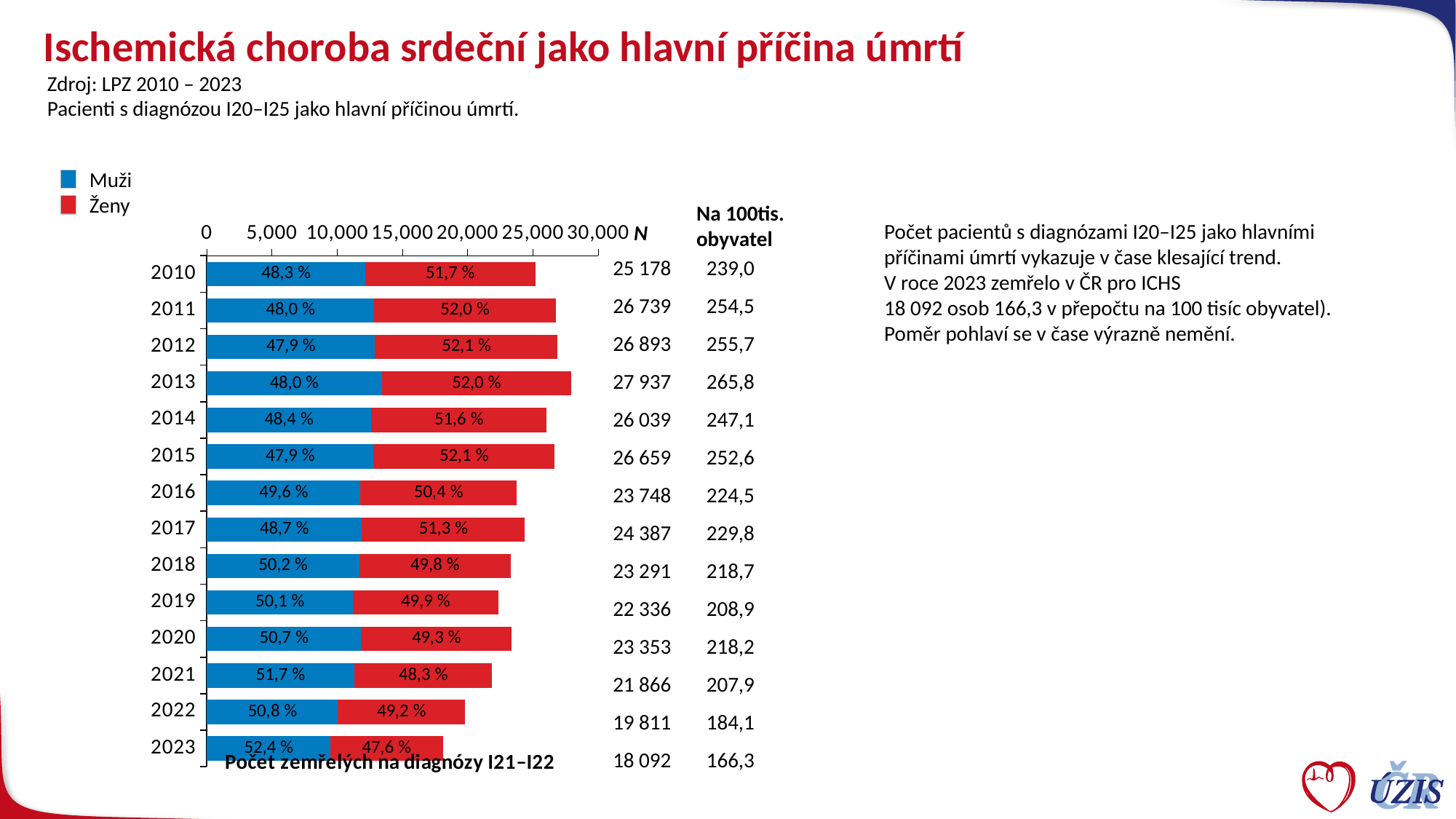

# Ischemická choroba srdeční jako hlavní příčina úmrtí
Zdroj: LPZ 2010 – 2023
Pacienti s diagnózou I20–I25 jako hlavní příčinou úmrtí.

### Chart

| Category | Muži | Ženy |
|---|---|---|
| 2010 | 12153.0 | 13025.0 |
| 2011 | 12844.0 | 13895.0 |
| 2012 | 12886.0 | 14007.0 |
| 2013 | 13412.0 | 14525.0 |
| 2014 | 12603.0 | 13436.0 |
| 2015 | 12777.0 | 13882.0 |
| 2016 | 11787.0 | 11961.0 |
| 2017 | 11882.0 | 12505.0 |
| 2018 | 11690.0 | 11601.0 |
| 2019 | 11197.0 | 11139.0 |
| 2020 | 11845.0 | 11508.0 |
| 2021 | 11308.0 | 10558.0 |
| 2022 | 10056.0 | 9755.0 |
| 2023 | 9484.0 | 8608.0 |
Muži
Ženy

Na 100tis. obyvatel
Počet pacientů s diagnózami I20–I25 jako hlavními
příčinami úmrtí vykazuje v čase klesající trend.
V roce 2023 zemřelo v ČR pro ICHS
18 092 osob 166,3 v přepočtu na 100 tisíc obyvatel).
Poměr pohlaví se v čase výrazně nemění.
N
| 25 178 | 239,0 |
| --- | --- |
| 26 739 | 254,5 |
| 26 893 | 255,7 |
| 27 937 | 265,8 |
| 26 039 | 247,1 |
| 26 659 | 252,6 |
| 23 748 | 224,5 |
| 24 387 | 229,8 |
| 23 291 | 218,7 |
| 22 336 | 208,9 |
| 23 353 | 218,2 |
| 21 866 | 207,9 |
| 19 811 | 184,1 |
| 18 092 | 166,3 |